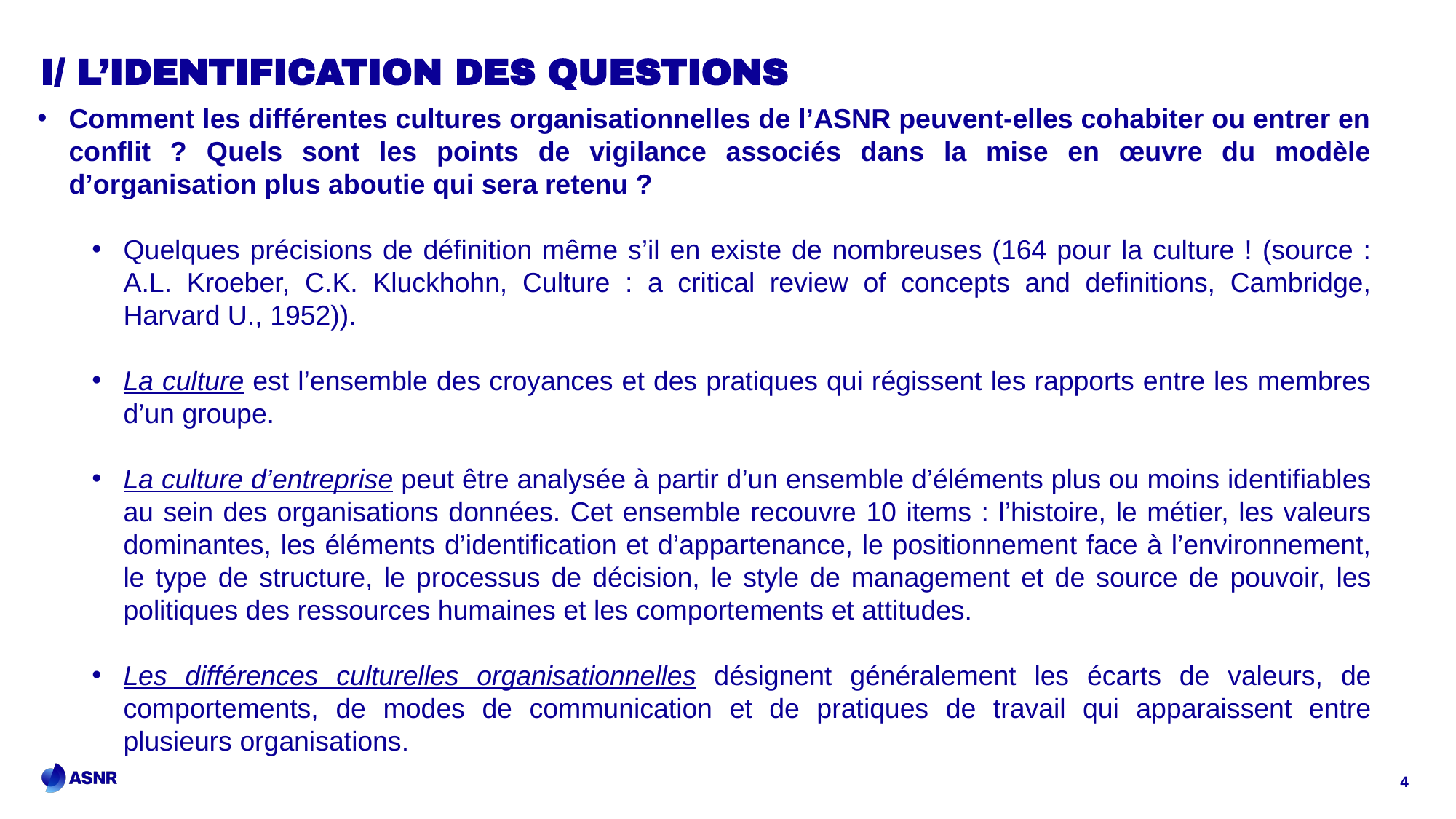

# I/ L’identification des questions
Comment les différentes cultures organisationnelles de l’ASNR peuvent-elles cohabiter ou entrer en conflit ? Quels sont les points de vigilance associés dans la mise en œuvre du modèle d’organisation plus aboutie qui sera retenu ?

Quelques précisions de définition même s’il en existe de nombreuses (164 pour la culture ! (source : A.L. Kroeber, C.K. Kluckhohn, Culture : a critical review of concepts and definitions, Cambridge, Harvard U., 1952)).

La culture est l’ensemble des croyances et des pratiques qui régissent les rapports entre les membres d’un groupe.

La culture d’entreprise peut être analysée à partir d’un ensemble d’éléments plus ou moins identifiables au sein des organisations données. Cet ensemble recouvre 10 items : l’histoire, le métier, les valeurs dominantes, les éléments d’identification et d’appartenance, le positionnement face à l’environnement, le type de structure, le processus de décision, le style de management et de source de pouvoir, les politiques des ressources humaines et les comportements et attitudes.

Les différences culturelles organisationnelles désignent généralement les écarts de valeurs, de comportements, de modes de communication et de pratiques de travail qui apparaissent entre plusieurs organisations.

4